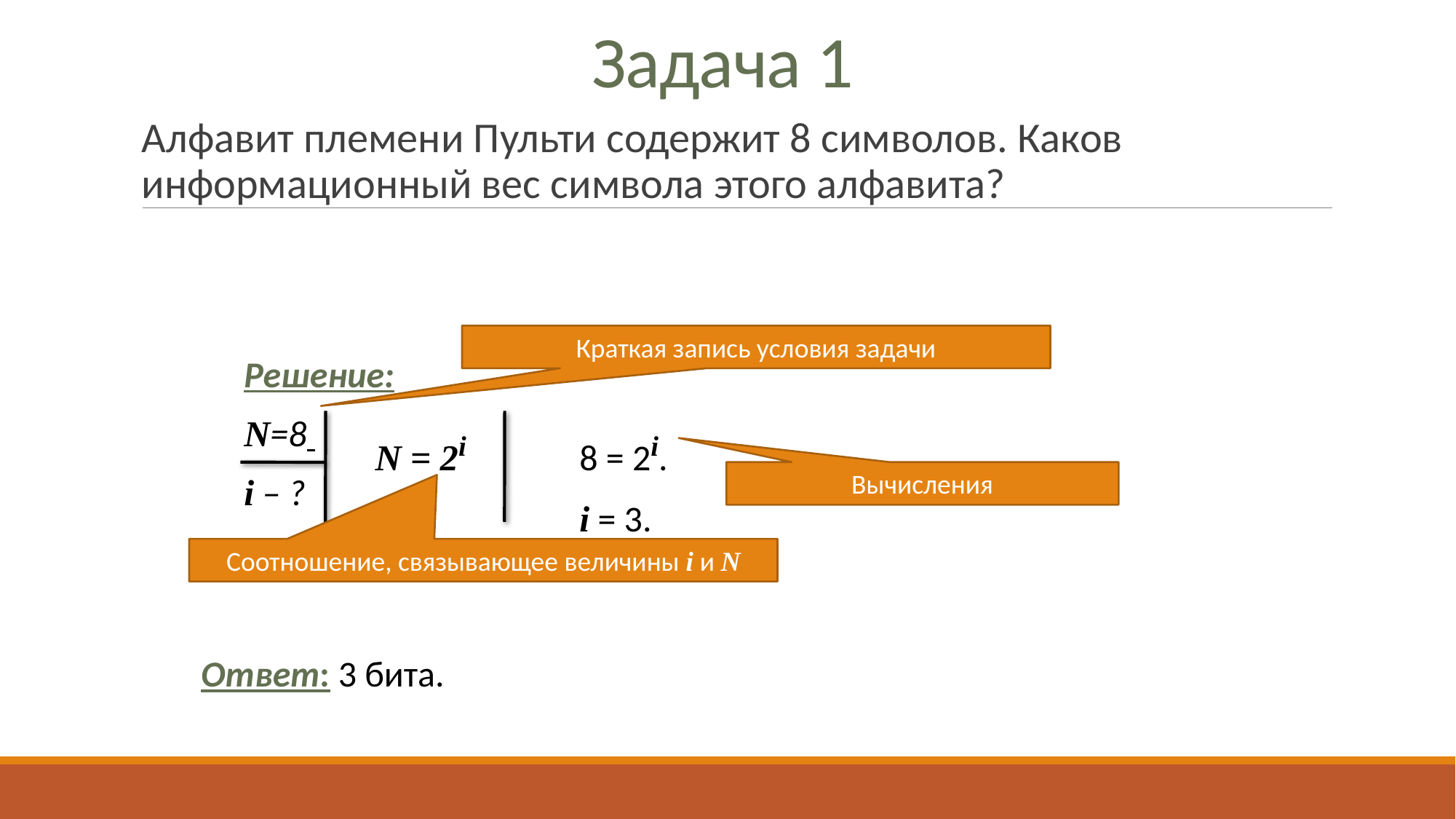

# Задача 1
Алфавит племени Пульти содержит 8 символов. Каков информационный вес символа этого алфавита?

Краткая запись условия задачи
Решение:
N=8
i – ?
N = 2i
 8 = 2i.
 i = 3.
Вычисления
Соотношение, связывающее величины i и N
Ответ: 3 бита.